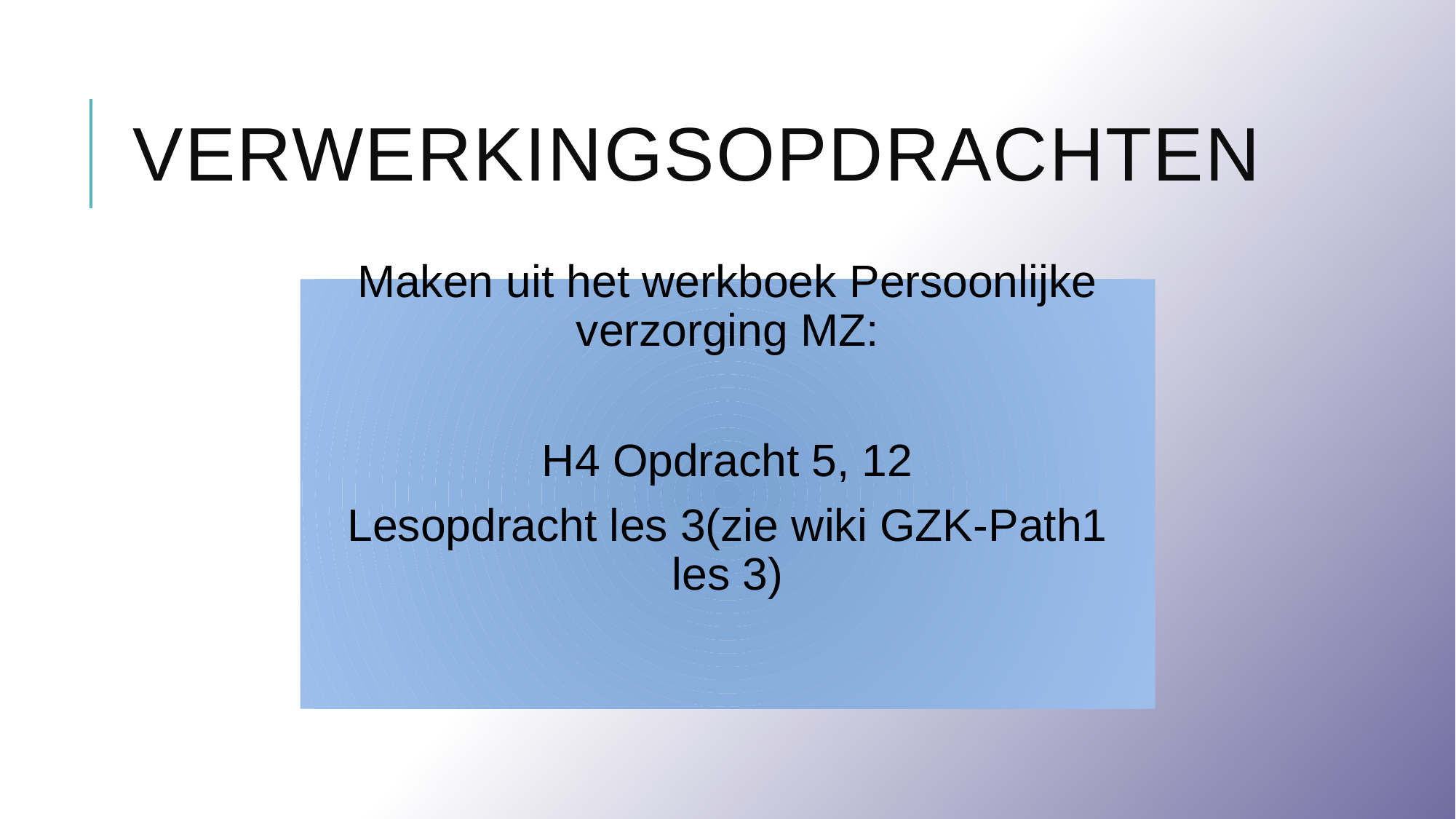

# Verwerkingsopdrachten
Maken uit het werkboek Persoonlijke verzorging MZ:

H4 Opdracht 5, 12
Lesopdracht les 3(zie wiki GZK-Path1 les 3)